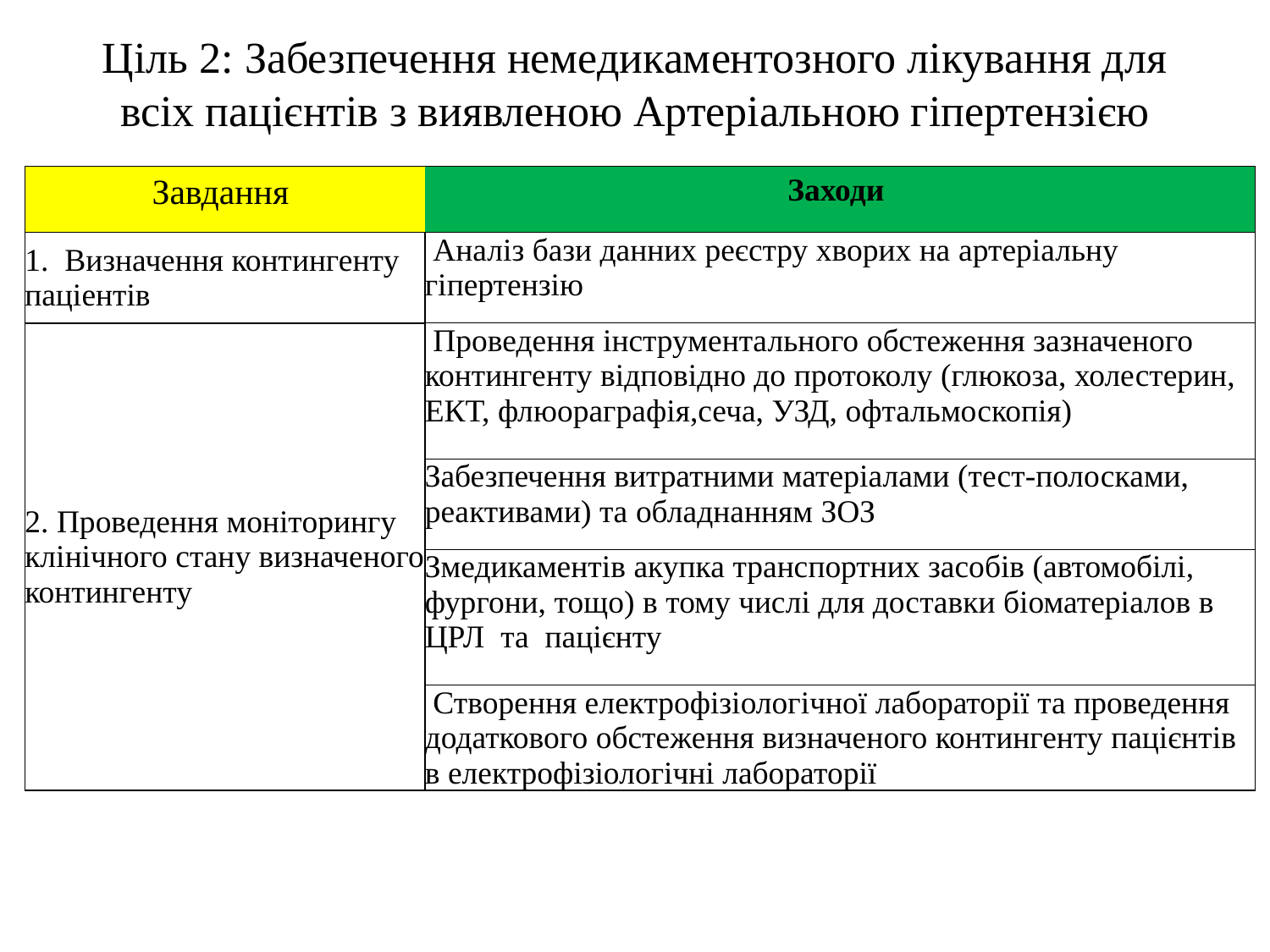

# Ціль 2: Забезпечення немедикаментозного лікування для всіх пацієнтів з виявленою Артеріальною гіпертензією
| Завдання | Заходи |
| --- | --- |
| 1. Визначення контингенту паціентів | Аналіз бази данних реєстру хворих на артеріальну гіпертензію |
| 2. Проведення моніторингу клінічного стану визначеного контингенту | Проведення інструментального обстеження зазначеного контингенту відповідно до протоколу (глюкоза, холестерин, ЕКТ, флюораграфія,сеча, УЗД, офтальмоскопія) |
|  | Забезпечення витратними матеріалами (тест-полосками, реактивами) та обладнанням ЗОЗ |
|  | Змедикаментів акупка транспортних засобів (автомобілі, фургони, тощо) в тому числі для доставки біоматеріалов в ЦРЛ та пацієнту |
|  | Створення електрофізіологічної лабораторії та проведення додаткового обстеження визначеного контингенту пацієнтів в електрофізіологічні лабораторії |